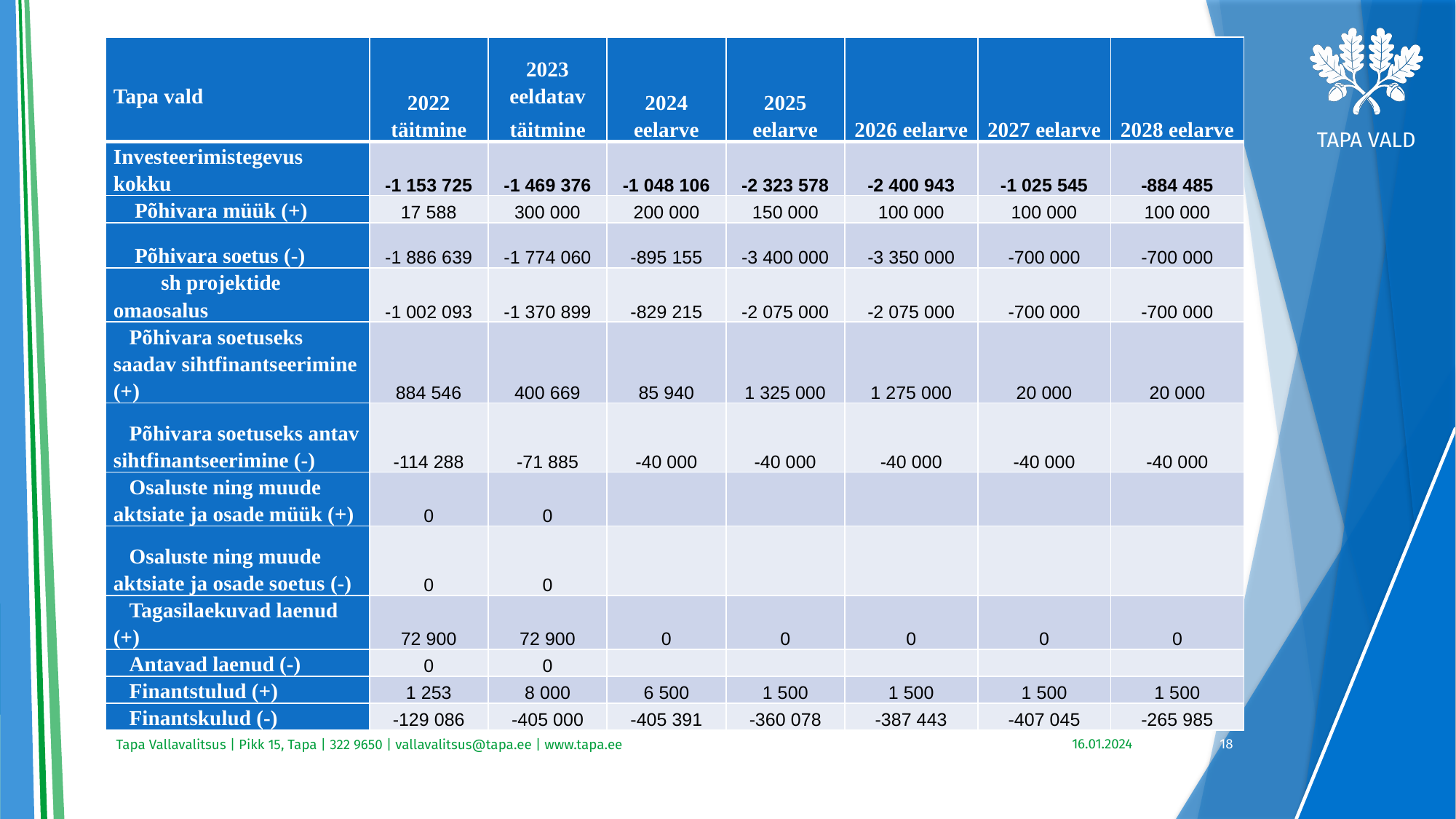

| Tapa vald | 2022 täitmine | 2023 eeldatav täitmine | 2024 eelarve | 2025 eelarve | 2026 eelarve | 2027 eelarve | 2028 eelarve |
| --- | --- | --- | --- | --- | --- | --- | --- |
| Investeerimistegevus kokku | -1 153 725 | -1 469 376 | -1 048 106 | -2 323 578 | -2 400 943 | -1 025 545 | -884 485 |
| Põhivara müük (+) | 17 588 | 300 000 | 200 000 | 150 000 | 100 000 | 100 000 | 100 000 |
| Põhivara soetus (-) | -1 886 639 | -1 774 060 | -895 155 | -3 400 000 | -3 350 000 | -700 000 | -700 000 |
| sh projektide omaosalus | -1 002 093 | -1 370 899 | -829 215 | -2 075 000 | -2 075 000 | -700 000 | -700 000 |
| Põhivara soetuseks saadav sihtfinantseerimine (+) | 884 546 | 400 669 | 85 940 | 1 325 000 | 1 275 000 | 20 000 | 20 000 |
| Põhivara soetuseks antav sihtfinantseerimine (-) | -114 288 | -71 885 | -40 000 | -40 000 | -40 000 | -40 000 | -40 000 |
| Osaluste ning muude aktsiate ja osade müük (+) | 0 | 0 |  |  |  |  |  |
| Osaluste ning muude aktsiate ja osade soetus (-) | 0 | 0 |  |  |  |  |  |
| Tagasilaekuvad laenud (+) | 72 900 | 72 900 | 0 | 0 | 0 | 0 | 0 |
| Antavad laenud (-) | 0 | 0 |  |  |  |  |  |
| Finantstulud (+) | 1 253 | 8 000 | 6 500 | 1 500 | 1 500 | 1 500 | 1 500 |
| Finantskulud (-) | -129 086 | -405 000 | -405 391 | -360 078 | -387 443 | -407 045 | -265 985 |
16.01.2024
18
Tapa Vallavalitsus | Pikk 15, Tapa | 322 9650 | vallavalitsus@tapa.ee | www.tapa.ee